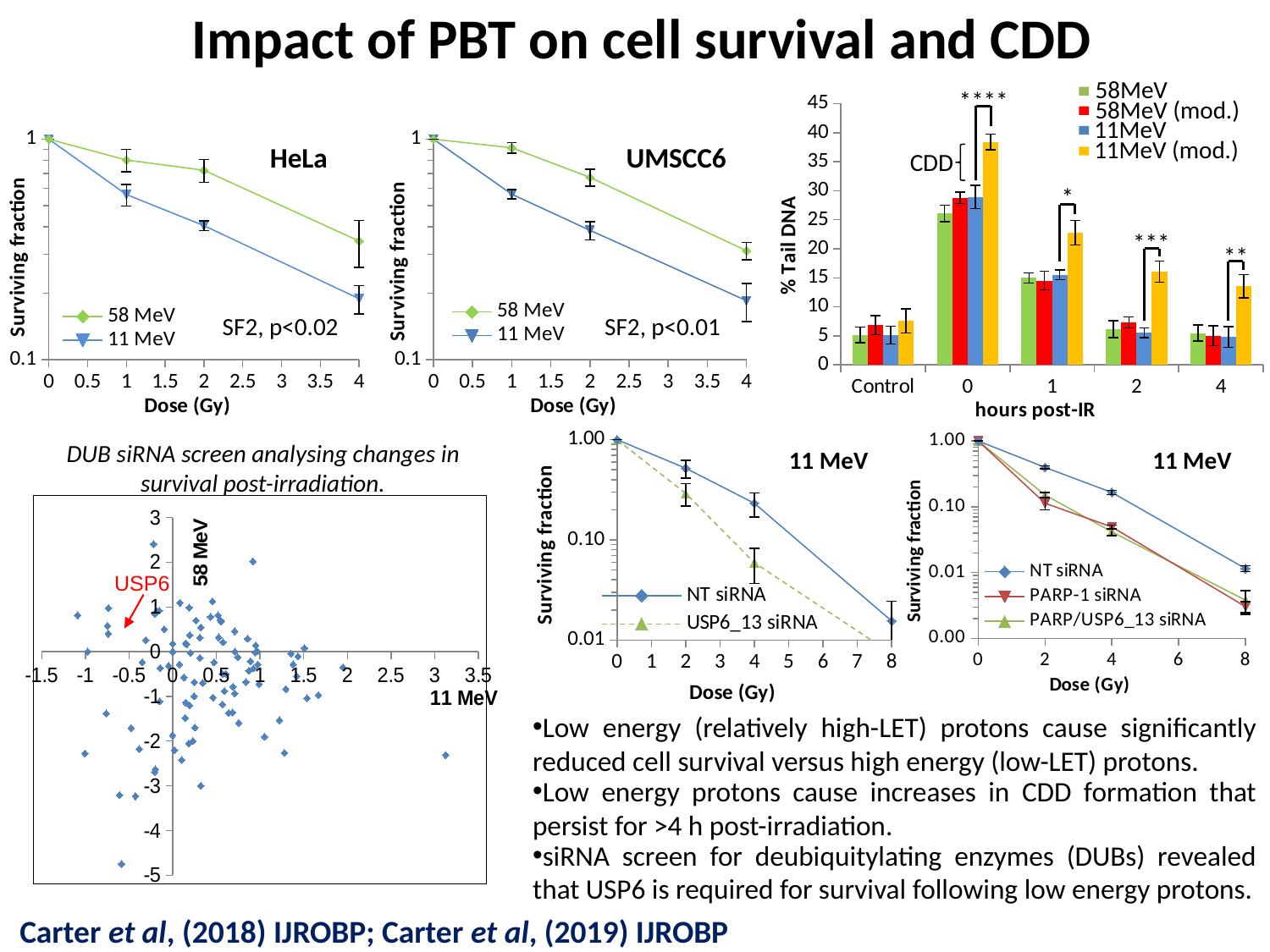

Impact of PBT on cell survival and CDD
58MeV

### Chart

| Category |  |  |  |  |
|---|---|---|---|---|
| Control | 5.15895 | 6.857100000000001 | 5.108249999999999 | 7.556958695652174 |
| 0 | 26.100199999999997 | 28.759700000000002 | 28.938000000000002 | 38.41385 |
| 1 | 14.974599999999999 | 14.519470082430608 | 15.51075 | 22.7667 |
| 2 | 6.145500000000001 | 7.302949999999999 | 5.552100000000001 | 16.07206445035461 |
| 4 | 5.49455 | 5.019729069767442 | 4.8061 | 13.561403814935066 |
****
*
***
**

58MeV (mod.)

11MeV

### Chart

| Category |  |  |
|---|---|---|

### Chart

| Category |  |  |
|---|---|---|
HeLa
UMSCC6
SF2, p<0.02
SF2, p<0.01
Low energy (relatively high-LET) protons cause significantly reduced cell survival versus high energy (low-LET) protons.

11MeV (mod.)
CDD

### Chart

| Category |  |  |  |
|---|---|---|---|

### Chart

| Category |  |  |
|---|---|---|
DUB siRNA screen analysing changes in survival post-irradiation.
11 MeV
11 MeV

### Chart

| Category |  |
|---|---|
USP6
Low energy protons cause increases in CDD formation that persist for >4 h post-irradiation.
siRNA screen for deubiquitylating enzymes (DUBs) revealed that USP6 is required for survival following low energy protons.
Carter et al, (2018) IJROBP; Carter et al, (2019) IJROBP